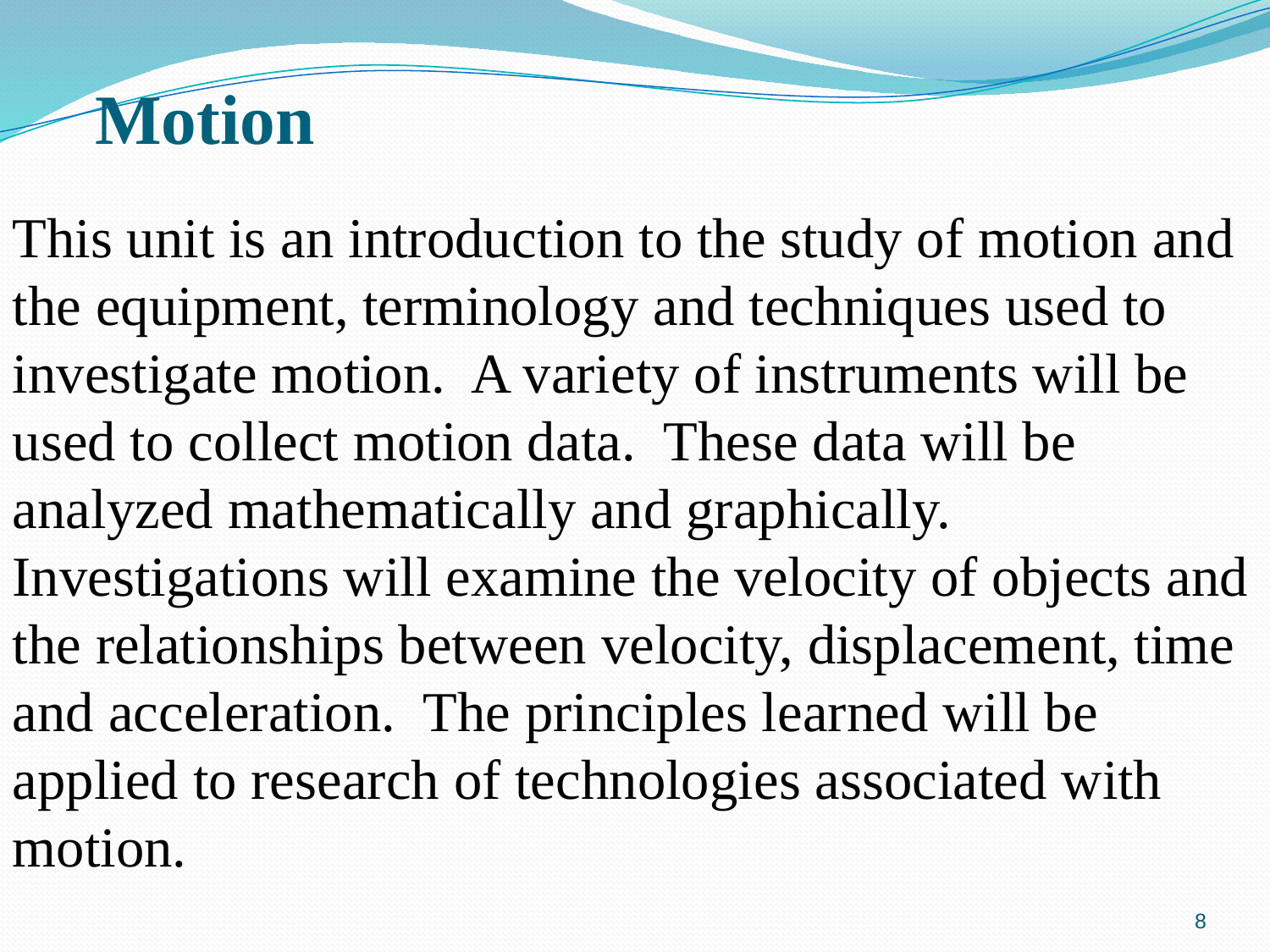

# Motion
This unit is an introduction to the study of motion and the equipment, terminology and techniques used to investigate motion.  A variety of instruments will be used to collect motion data.  These data will be analyzed mathematically and graphically.  Investigations will examine the velocity of objects and the relationships between velocity, displacement, time and acceleration.  The principles learned will be applied to research of technologies associated with motion.

8